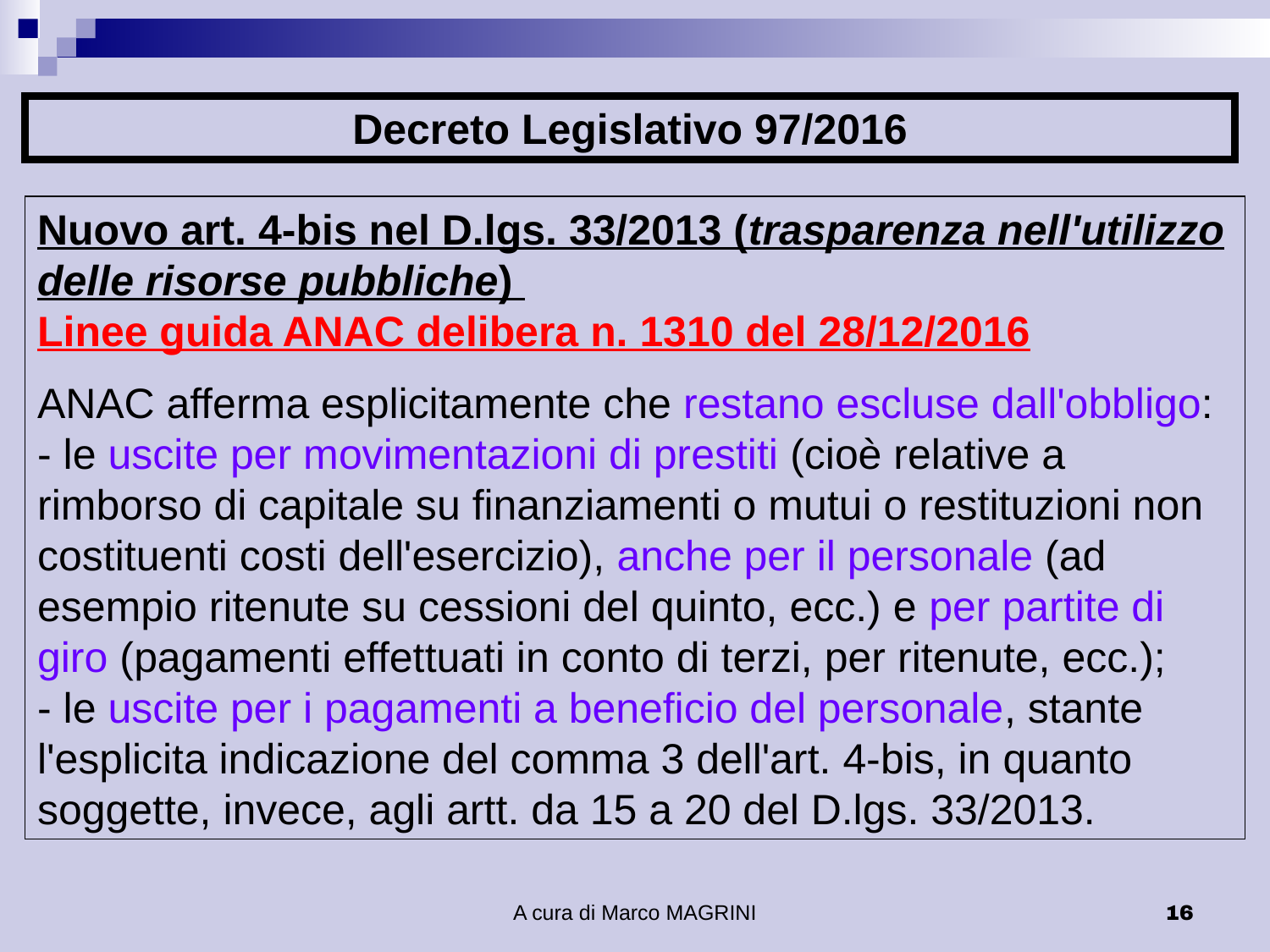

Decreto Legislativo 97/2016
Nuovo art. 4-bis nel D.lgs. 33/2013 (trasparenza nell'utilizzo delle risorse pubbliche)
Linee guida ANAC delibera n. 1310 del 28/12/2016

ANAC afferma esplicitamente che restano escluse dall'obbligo:
- le uscite per movimentazioni di prestiti (cioè relative a rimborso di capitale su finanziamenti o mutui o restituzioni non costituenti costi dell'esercizio), anche per il personale (ad esempio ritenute su cessioni del quinto, ecc.) e per partite di giro (pagamenti effettuati in conto di terzi, per ritenute, ecc.);
- le uscite per i pagamenti a beneficio del personale, stante l'esplicita indicazione del comma 3 dell'art. 4-bis, in quanto soggette, invece, agli artt. da 15 a 20 del D.lgs. 33/2013.

A cura di Marco MAGRINI
16